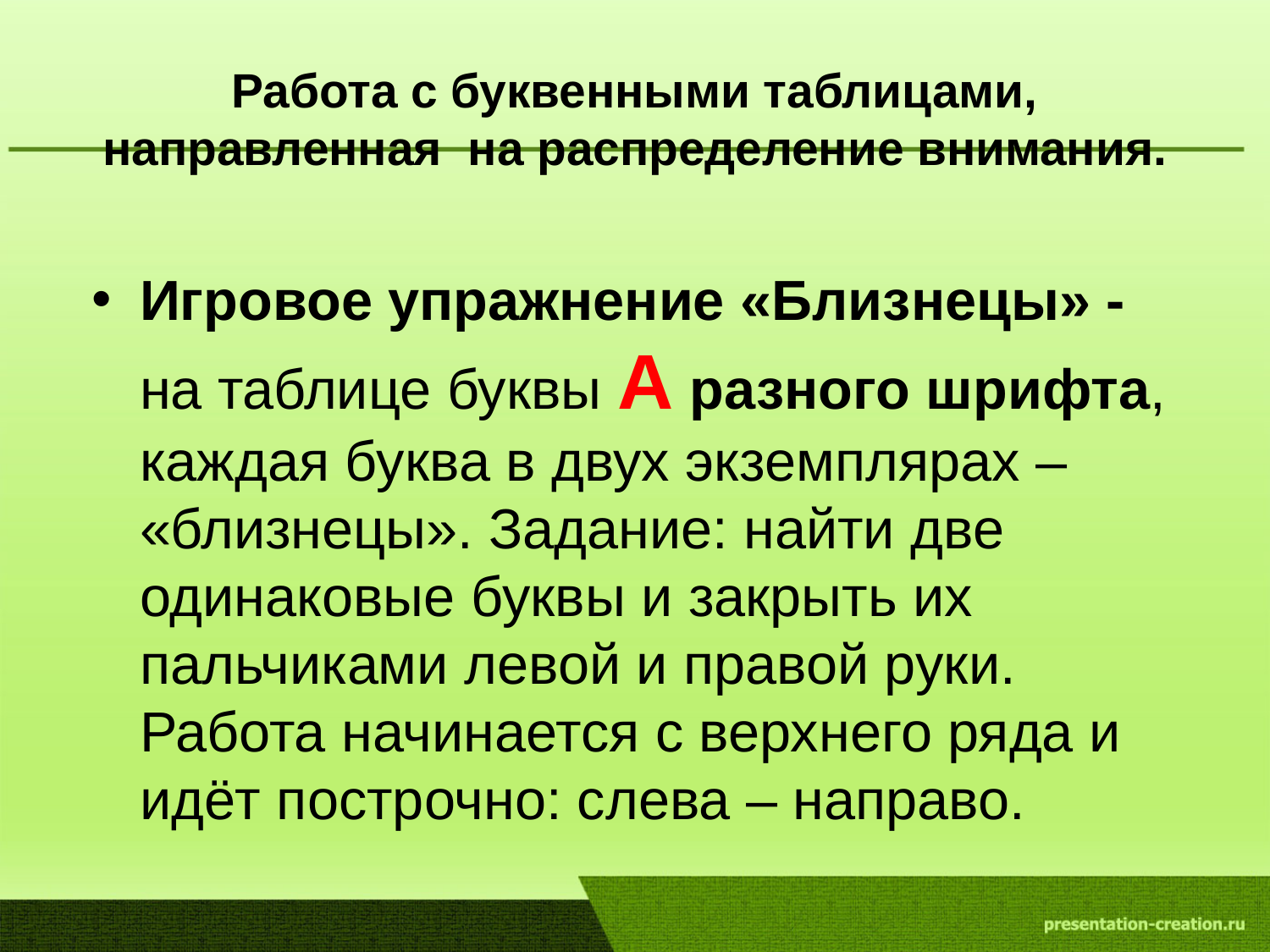

# Работа с буквенными таблицами, направленная  на распределение внимания.
Игровое упражнение «Близнецы» - на таблице буквы А разного шрифта, каждая буква в двух экземплярах – «близнецы». Задание: найти две одинаковые буквы и закрыть их пальчиками левой и правой руки. Работа начинается с верхнего ряда и идёт построчно: слева – направо.